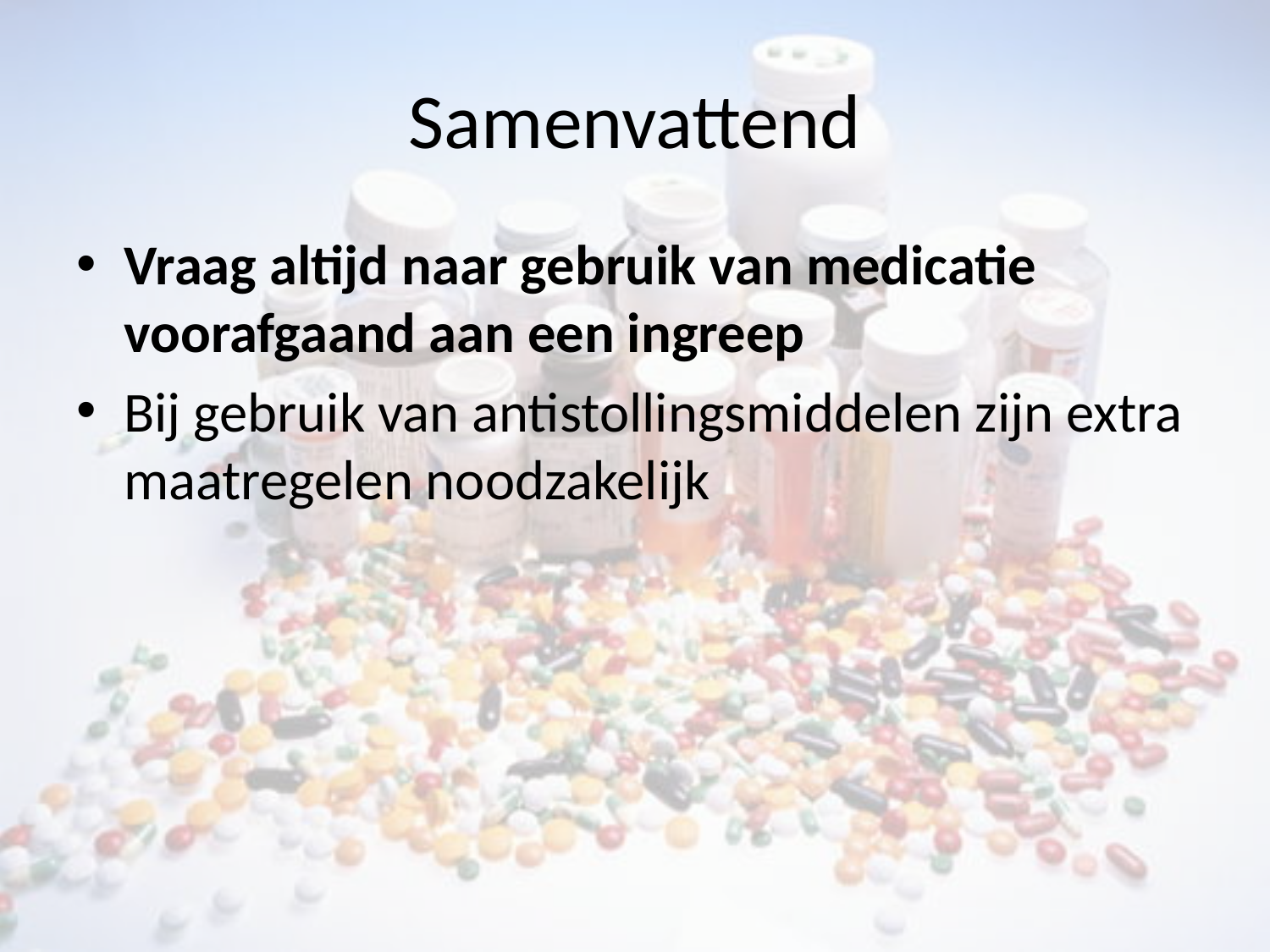

# Samenvattend
Vraag altijd naar gebruik van medicatie voorafgaand aan een ingreep
Bij gebruik van antistollingsmiddelen zijn extra maatregelen noodzakelijk